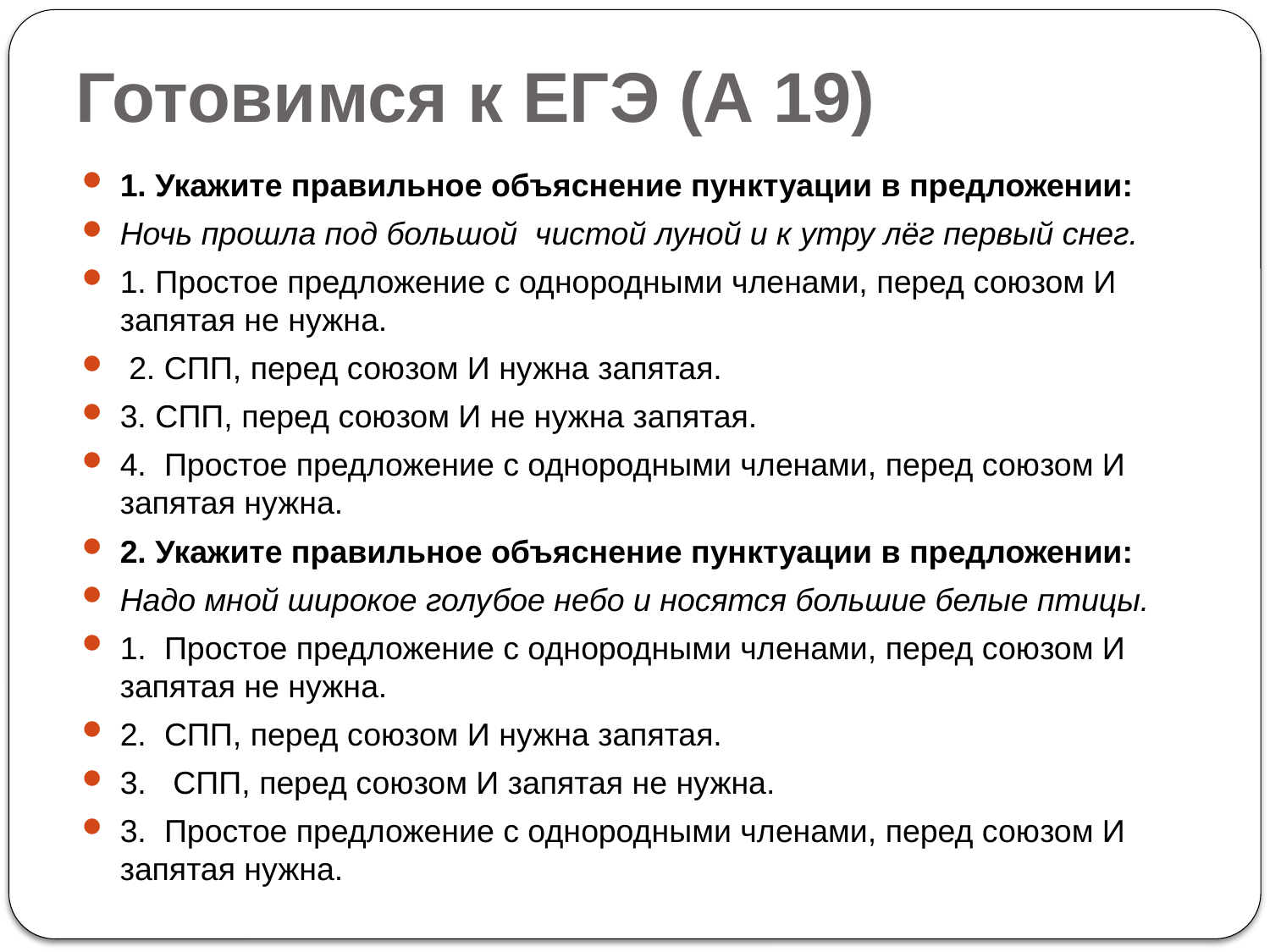

# Готовимся к ЕГЭ (А 19)
1. Укажите правильное объяснение пунктуации в предложении:
Ночь прошла под большой  чистой луной и к утру лёг первый снег.
1. Простое предложение с однородными членами, перед союзом И запятая не нужна.
 2. СПП, перед союзом И нужна запятая.
3. СПП, перед союзом И не нужна запятая.
4.  Простое предложение с однородными членами, перед союзом И запятая нужна.
2. Укажите правильное объяснение пунктуации в предложении:
Надо мной широкое голубое небо и носятся большие белые птицы.
1.  Простое предложение с однородными членами, перед союзом И запятая не нужна.
2.  СПП, перед союзом И нужна запятая.
3.   СПП, перед союзом И запятая не нужна.
3.  Простое предложение с однородными членами, перед союзом И запятая нужна.